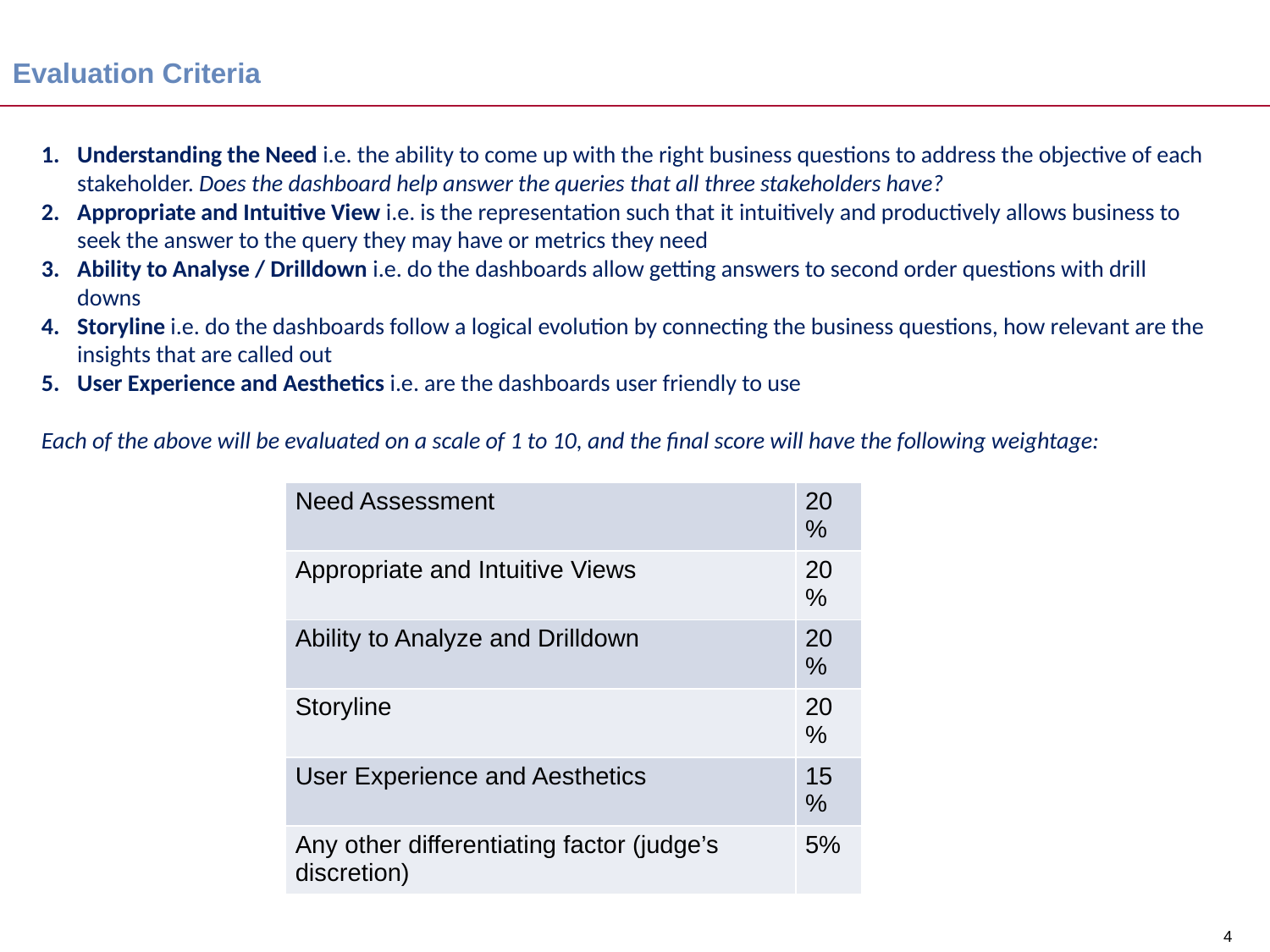

# Evaluation Criteria
Understanding the Need i.e. the ability to come up with the right business questions to address the objective of each stakeholder. Does the dashboard help answer the queries that all three stakeholders have?
Appropriate and Intuitive View i.e. is the representation such that it intuitively and productively allows business to seek the answer to the query they may have or metrics they need
Ability to Analyse / Drilldown i.e. do the dashboards allow getting answers to second order questions with drill downs
Storyline i.e. do the dashboards follow a logical evolution by connecting the business questions, how relevant are the insights that are called out
User Experience and Aesthetics i.e. are the dashboards user friendly to use

Each of the above will be evaluated on a scale of 1 to 10, and the final score will have the following weightage:
| Need Assessment | 20% |
| --- | --- |
| Appropriate and Intuitive Views | 20% |
| Ability to Analyze and Drilldown | 20% |
| Storyline | 20% |
| User Experience and Aesthetics | 15% |
| Any other differentiating factor (judge’s discretion) | 5% |
4